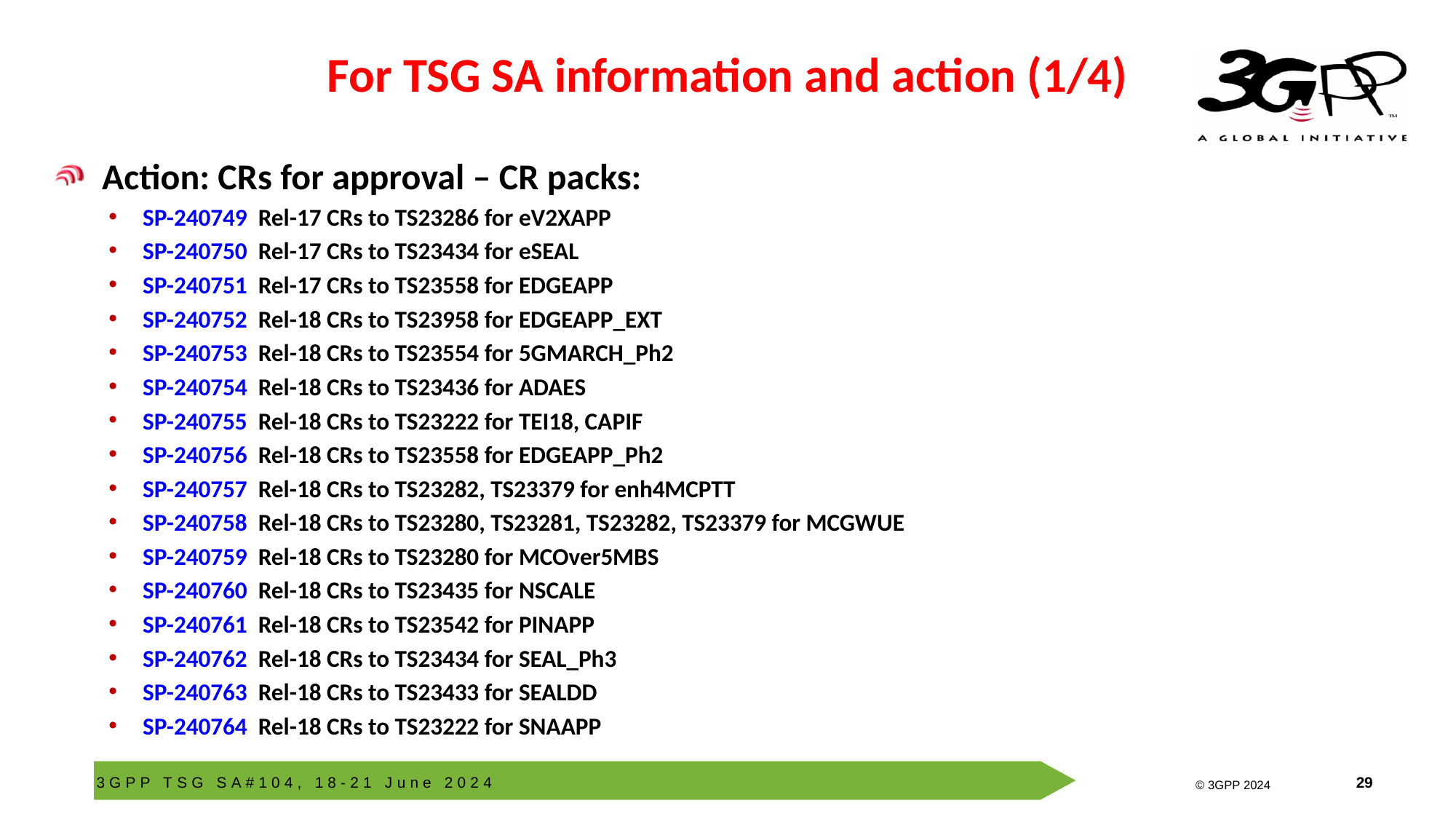

# For TSG SA information and action (1/4)
 Action: CRs for approval – CR packs:
SP-240749  Rel-17 CRs to TS23286 for eV2XAPP
SP-240750  Rel-17 CRs to TS23434 for eSEAL
SP-240751  Rel-17 CRs to TS23558 for EDGEAPP
SP-240752  Rel-18 CRs to TS23958 for EDGEAPP_EXT
SP-240753  Rel-18 CRs to TS23554 for 5GMARCH_Ph2
SP-240754  Rel-18 CRs to TS23436 for ADAES
SP-240755  Rel-18 CRs to TS23222 for TEI18, CAPIF
SP-240756  Rel-18 CRs to TS23558 for EDGEAPP_Ph2
SP-240757  Rel-18 CRs to TS23282, TS23379 for enh4MCPTT
SP-240758  Rel-18 CRs to TS23280, TS23281, TS23282, TS23379 for MCGWUE
SP-240759  Rel-18 CRs to TS23280 for MCOver5MBS
SP-240760  Rel-18 CRs to TS23435 for NSCALE
SP-240761  Rel-18 CRs to TS23542 for PINAPP
SP-240762  Rel-18 CRs to TS23434 for SEAL_Ph3
SP-240763  Rel-18 CRs to TS23433 for SEALDD
SP-240764  Rel-18 CRs to TS23222 for SNAAPP